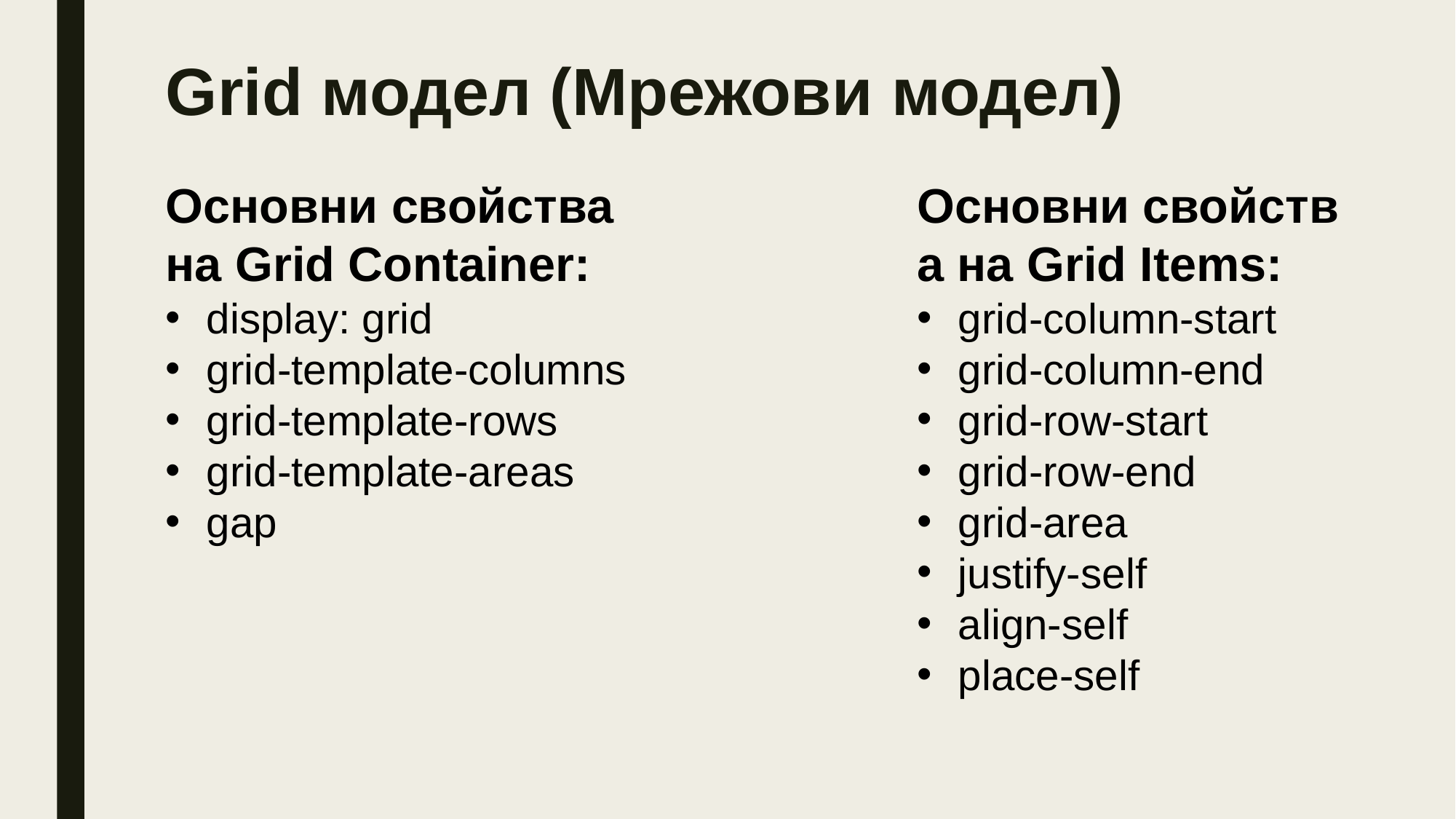

Grid модел (Мрежови модел)
Основни свойства на Grid Items:
grid-column-start
grid-column-end
grid-row-start
grid-row-end
grid-area
justify-self
align-self
place-self
Основни свойства на Grid Container:
display: grid
grid-template-columns
grid-template-rows
grid-template-areas
gap